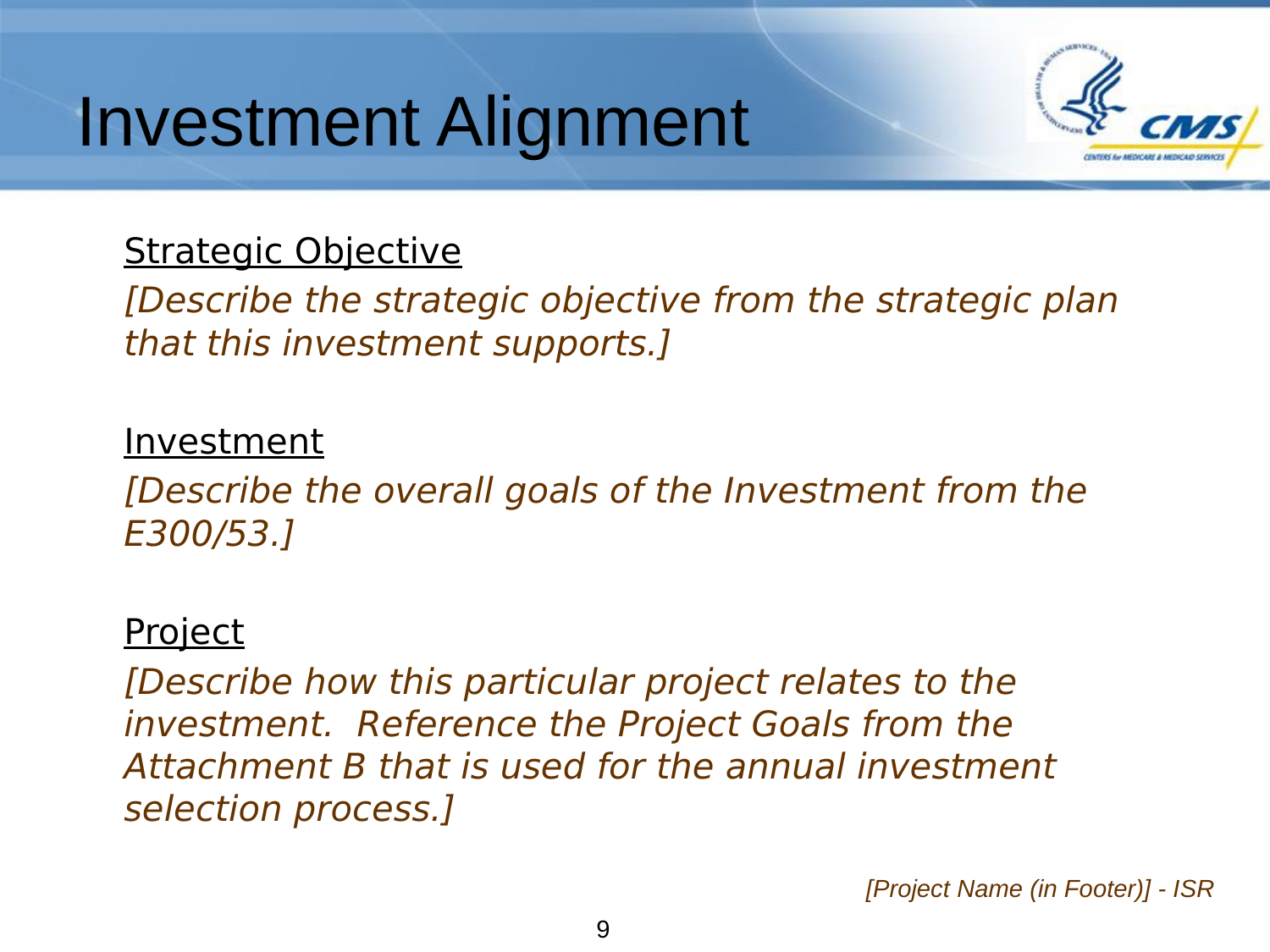

# Investment Alignment
Strategic Objective
[Describe the strategic objective from the strategic plan that this investment supports.]

Investment
[Describe the overall goals of the Investment from the E300/53.]

Project
[Describe how this particular project relates to the investment.  Reference the Project Goals from the Attachment B that is used for the annual investment selection process.]
[Project Name (in Footer)] - ISR
9